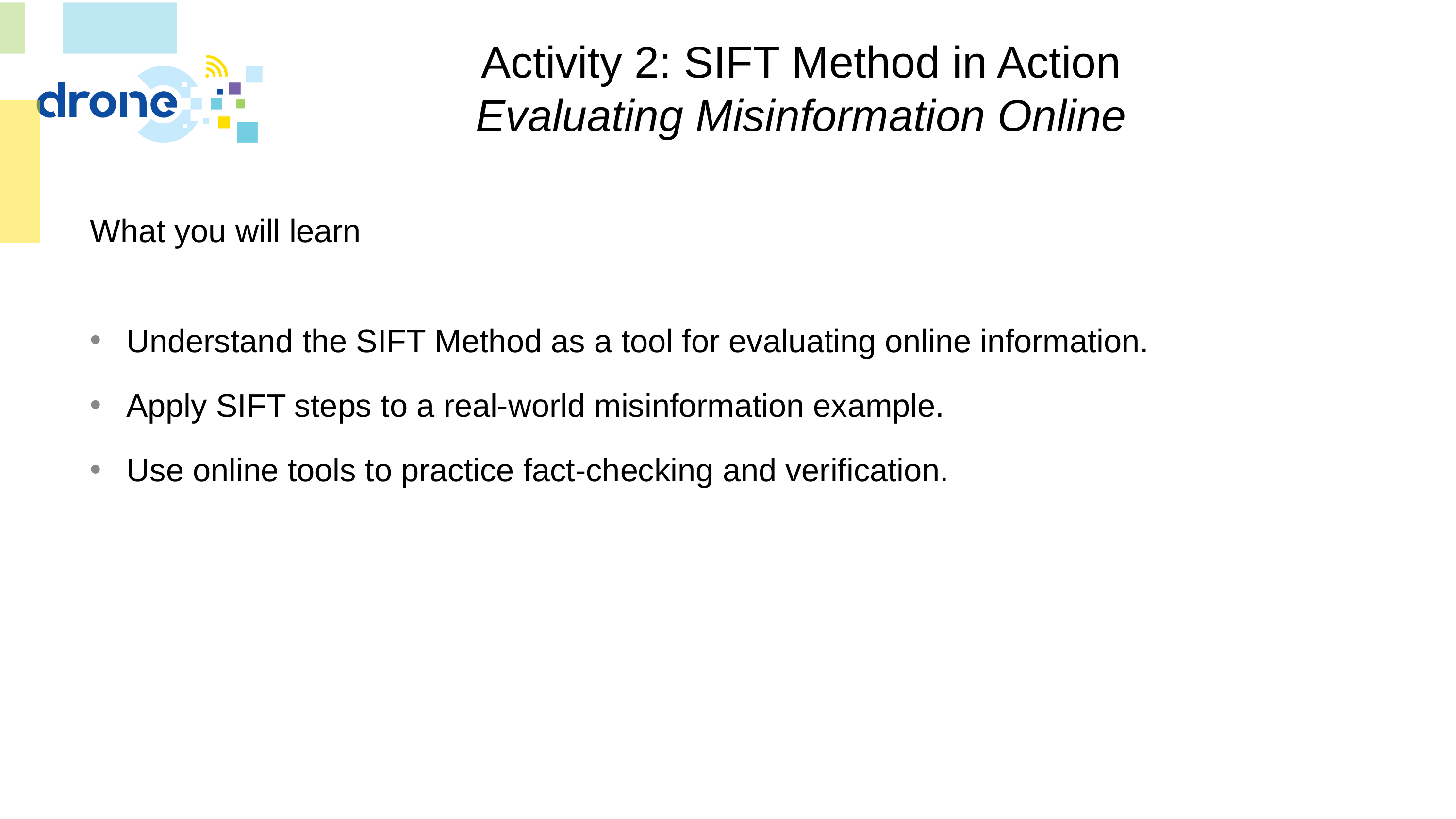

# Activity 2: SIFT Method in Action Evaluating Misinformation Online

What you will learn

Understand the SIFT Method as a tool for evaluating online information.
Apply SIFT steps to a real-world misinformation example.
Use online tools to practice fact-checking and verification.